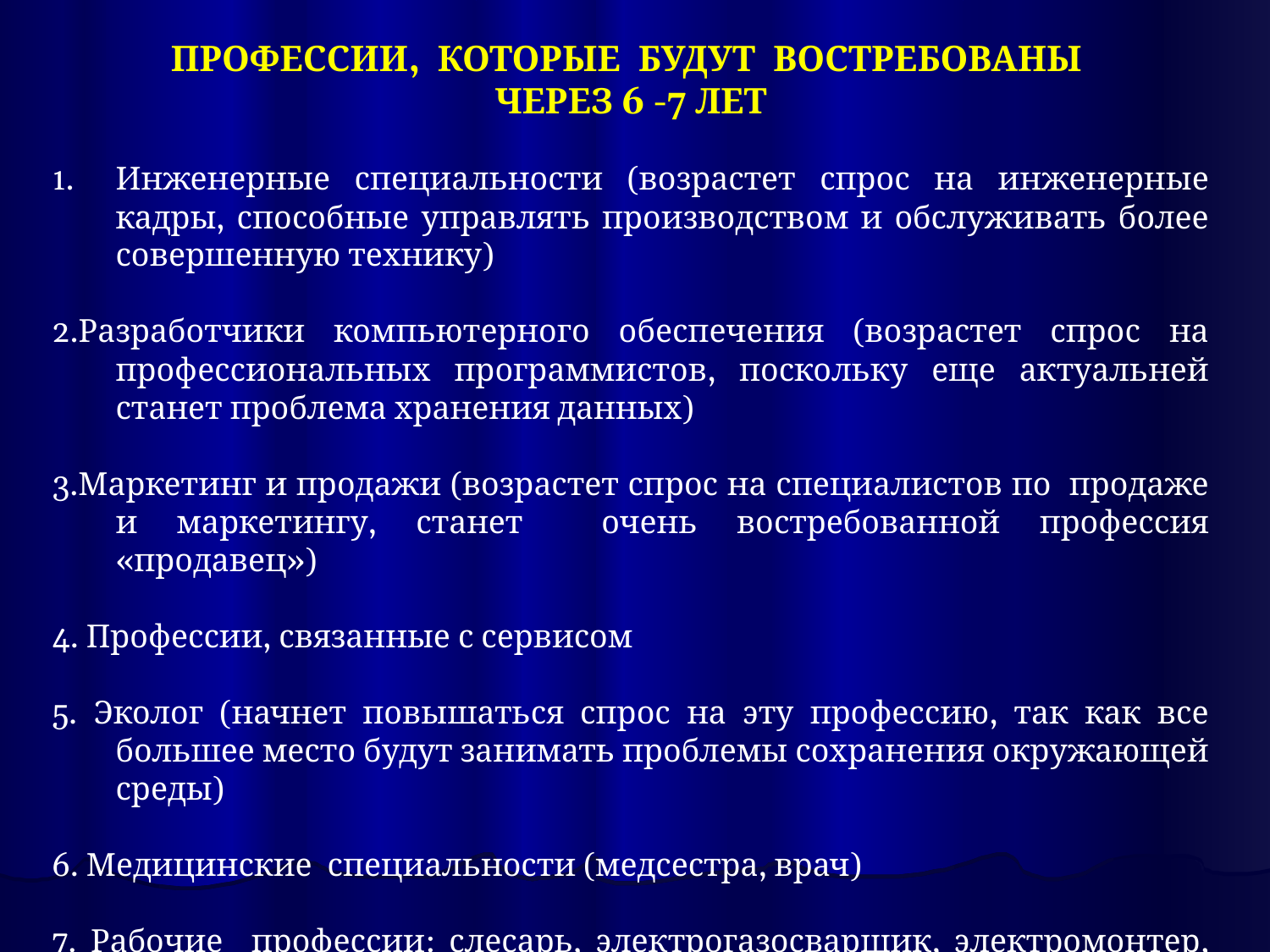

ПРОФЕССИИ,  КОТОРЫЕ  БУДУТ  ВОСТРЕБОВАНЫ
ЧЕРЕЗ 6 -7 ЛЕТ

Инженерные специальности (возрастет спрос на инженерные кадры, способные управлять производством и обслуживать более совершенную технику)

2.Разработчики компьютерного обеспечения (возрастет спрос на профессиональных программистов, поскольку еще актуальней станет проблема хранения данных)

3.Маркетинг и продажи (возрастет спрос на специалистов по  продаже и маркетингу, станет  очень востребованной профессия «продавец»)

4. Профессии, связанные с сервисом

5. Эколог (начнет повышаться спрос на эту профессию, так как все большее место будут занимать проблемы сохранения окружающей среды)

6. Медицинские  специальности (медсестра, врач)

7. Рабочие  профессии: слесарь, электрогазосварщик, электромонтер, токарь и др.